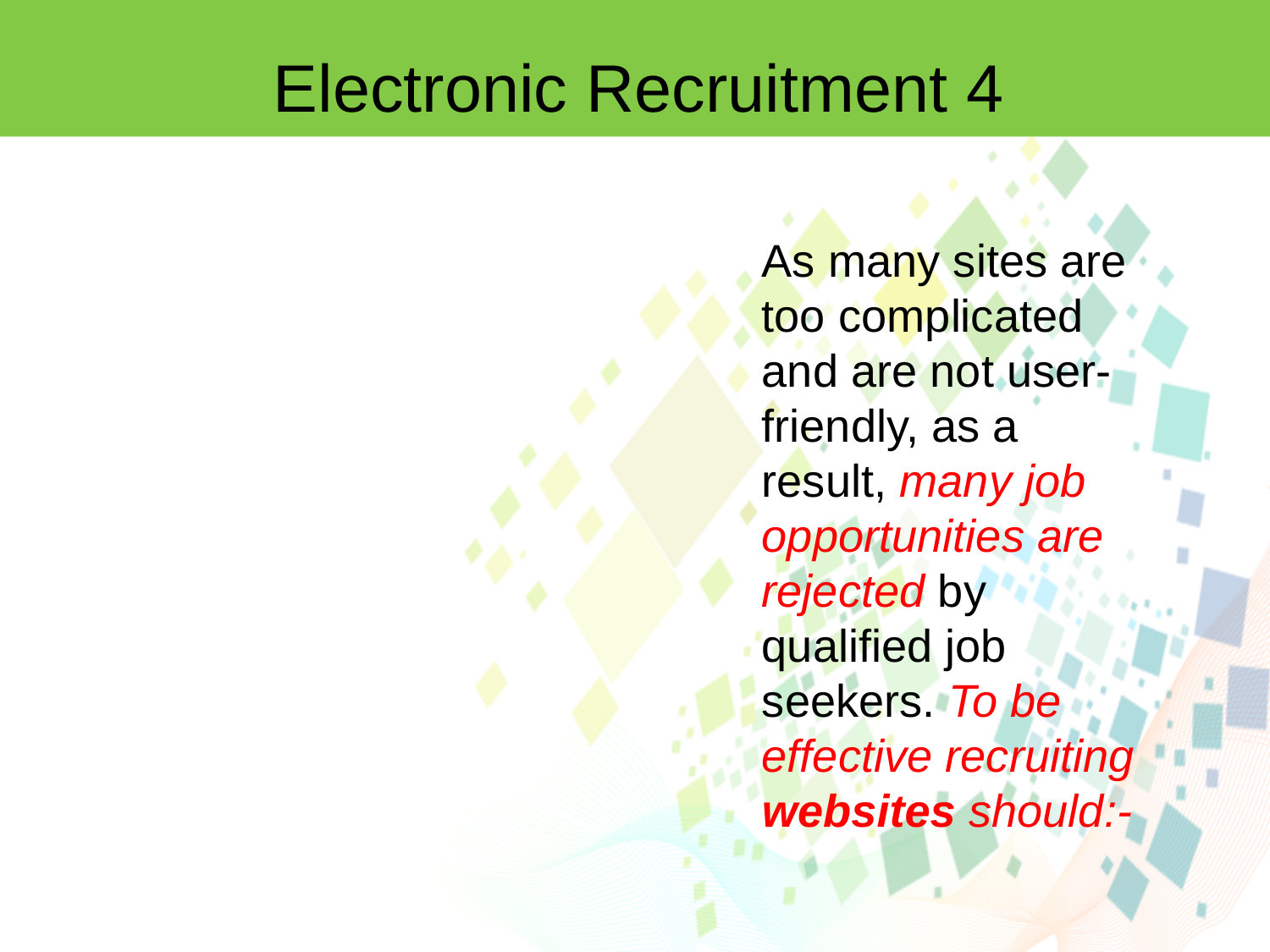

Electronic Recruitment 4
As many sites are too complicated and are not user-friendly, as a result, many job opportunities are rejected by qualified job seekers. To be effective recruiting websites should:-